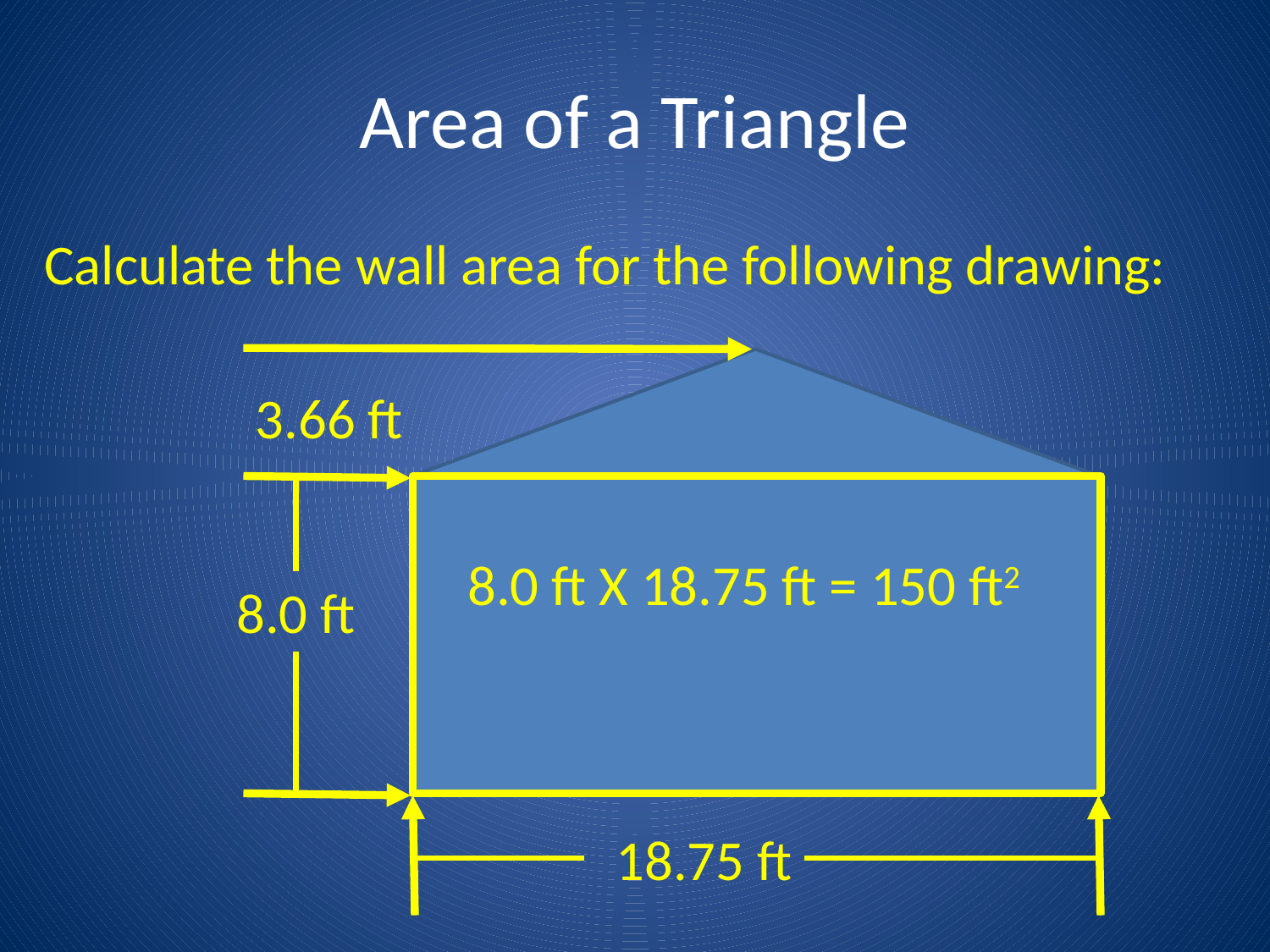

# Area of a Triangle
Calculate the wall area for the following drawing:

3.66 ft

8.0 ft X 18.75 ft = 150 ft2
8.0 ft
18.75 ft